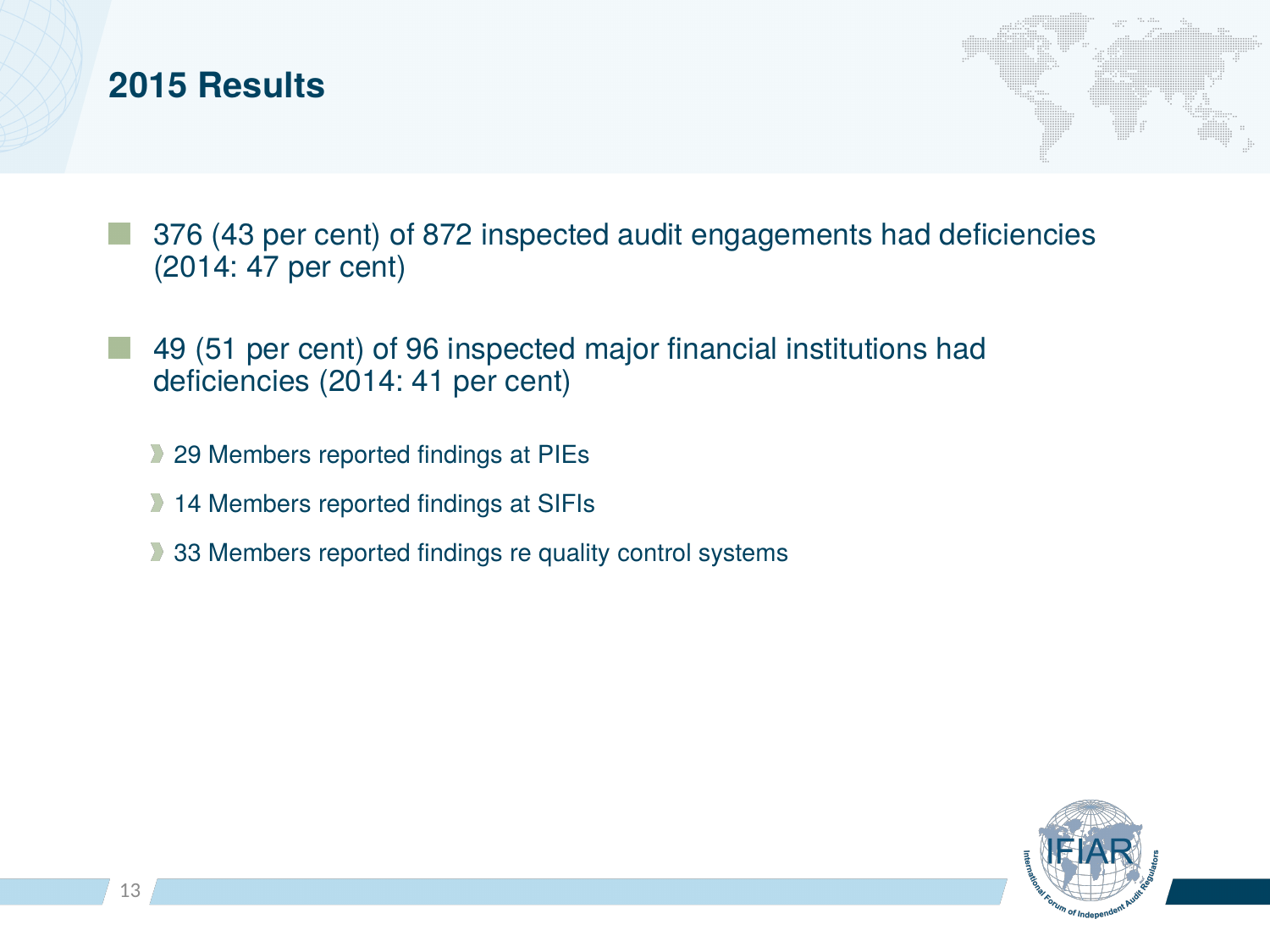

# 2015 Results
376 (43 per cent) of 872 inspected audit engagements had deficiencies (2014: 47 per cent)
49 (51 per cent) of 96 inspected major financial institutions had deficiencies (2014: 41 per cent)
29 Members reported findings at PIEs
14 Members reported findings at SIFIs
33 Members reported findings re quality control systems